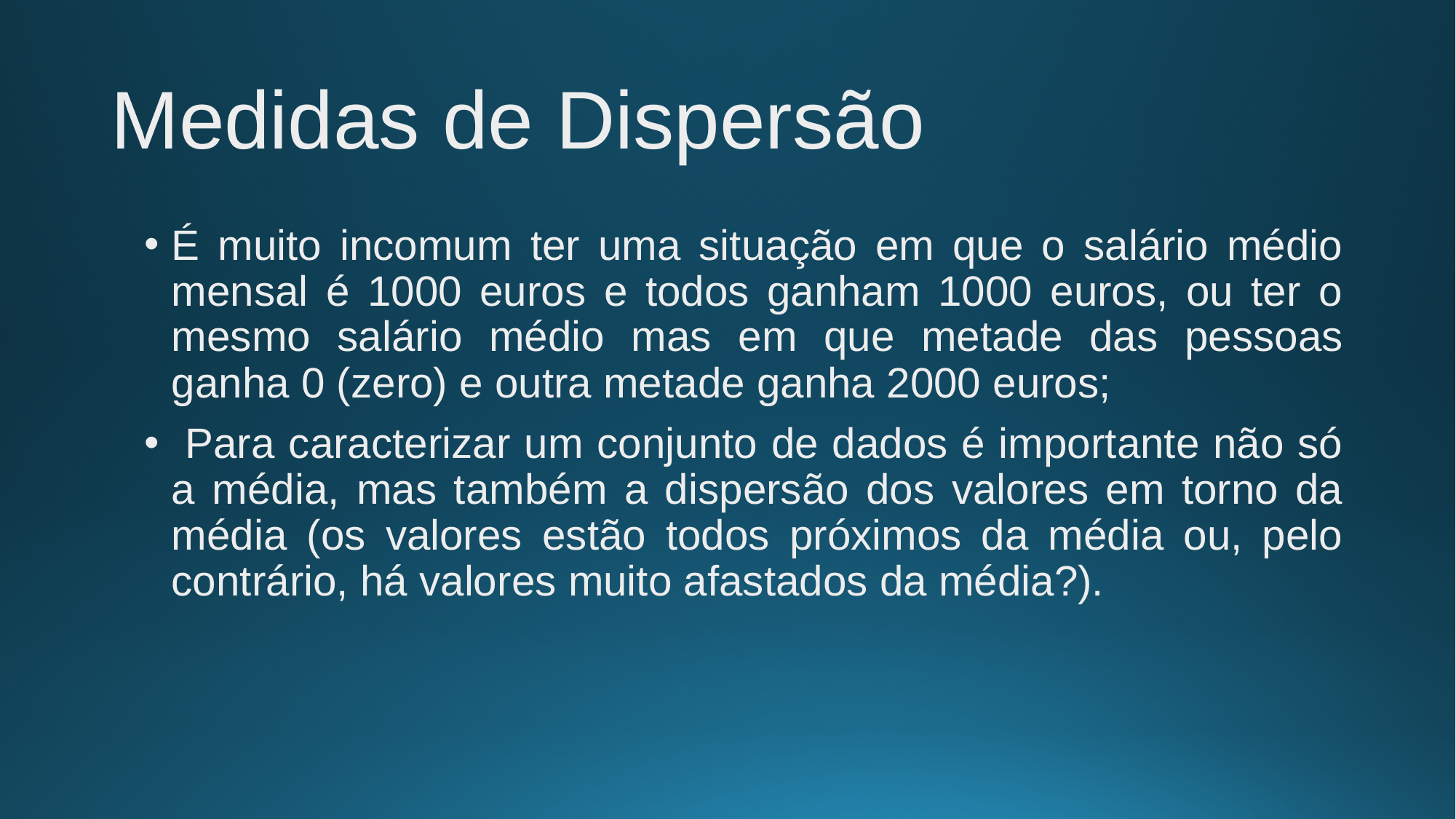

Medidas de Dispersão
É muito incomum ter uma situação em que o salário médio mensal é 1000 euros e todos ganham 1000 euros, ou ter o mesmo salário médio mas em que metade das pessoas ganha 0 (zero) e outra metade ganha 2000 euros;
 Para caracterizar um conjunto de dados é importante não só a média, mas também a dispersão dos valores em torno da média (os valores estão todos próximos da média ou, pelo contrário, há valores muito afastados da média?).